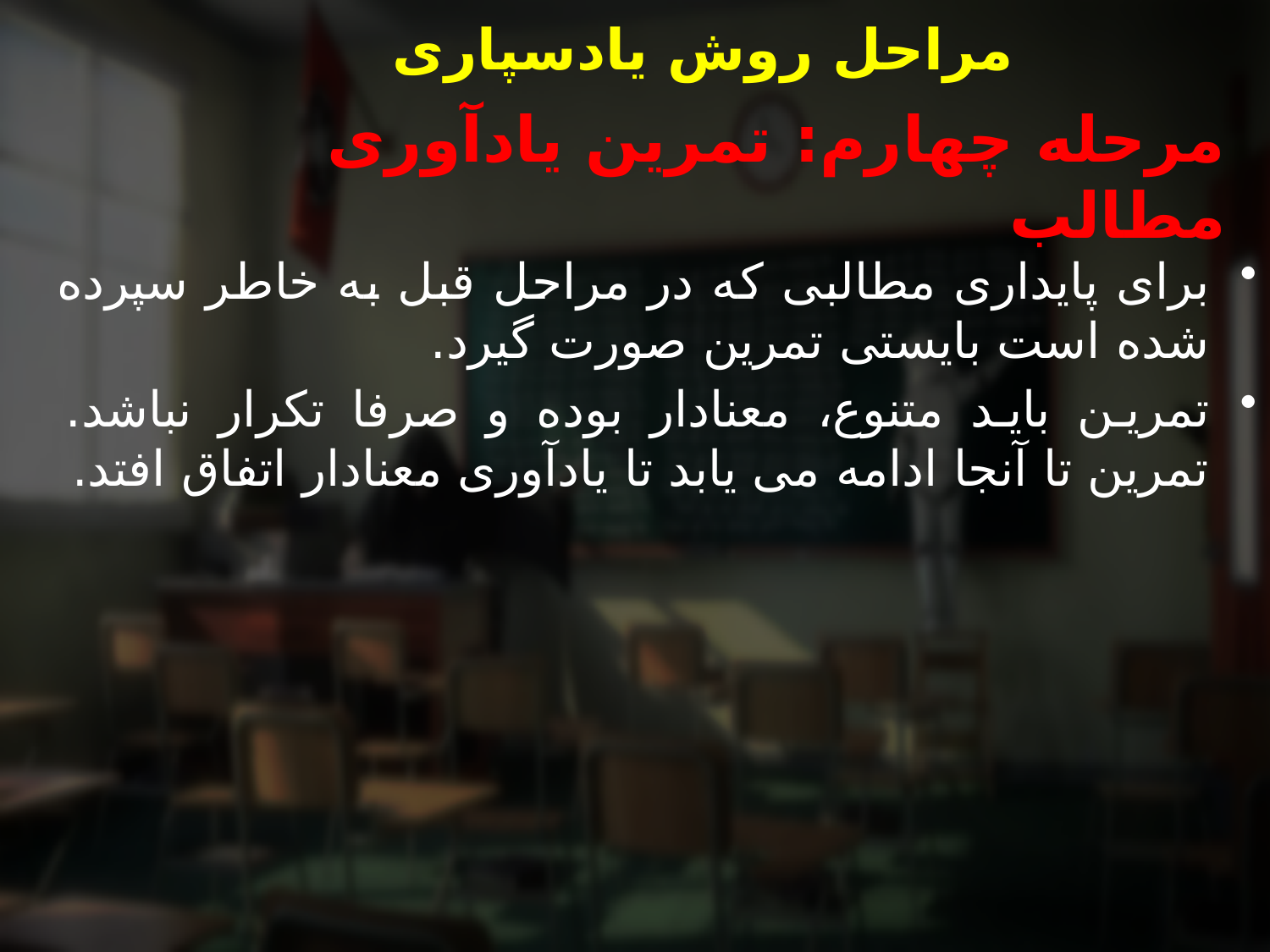

# مراحل روش یادسپاری
مرحله چهارم: تمرین یادآوری مطالب
برای پایداری مطالبی که در مراحل قبل به خاطر سپرده شده است بایستی تمرین صورت گیرد.
تمرین باید متنوع، معنادار بوده و صرفا تکرار نباشد. تمرین تا آنجا ادامه می یابد تا یادآوری معنادار اتفاق افتد.